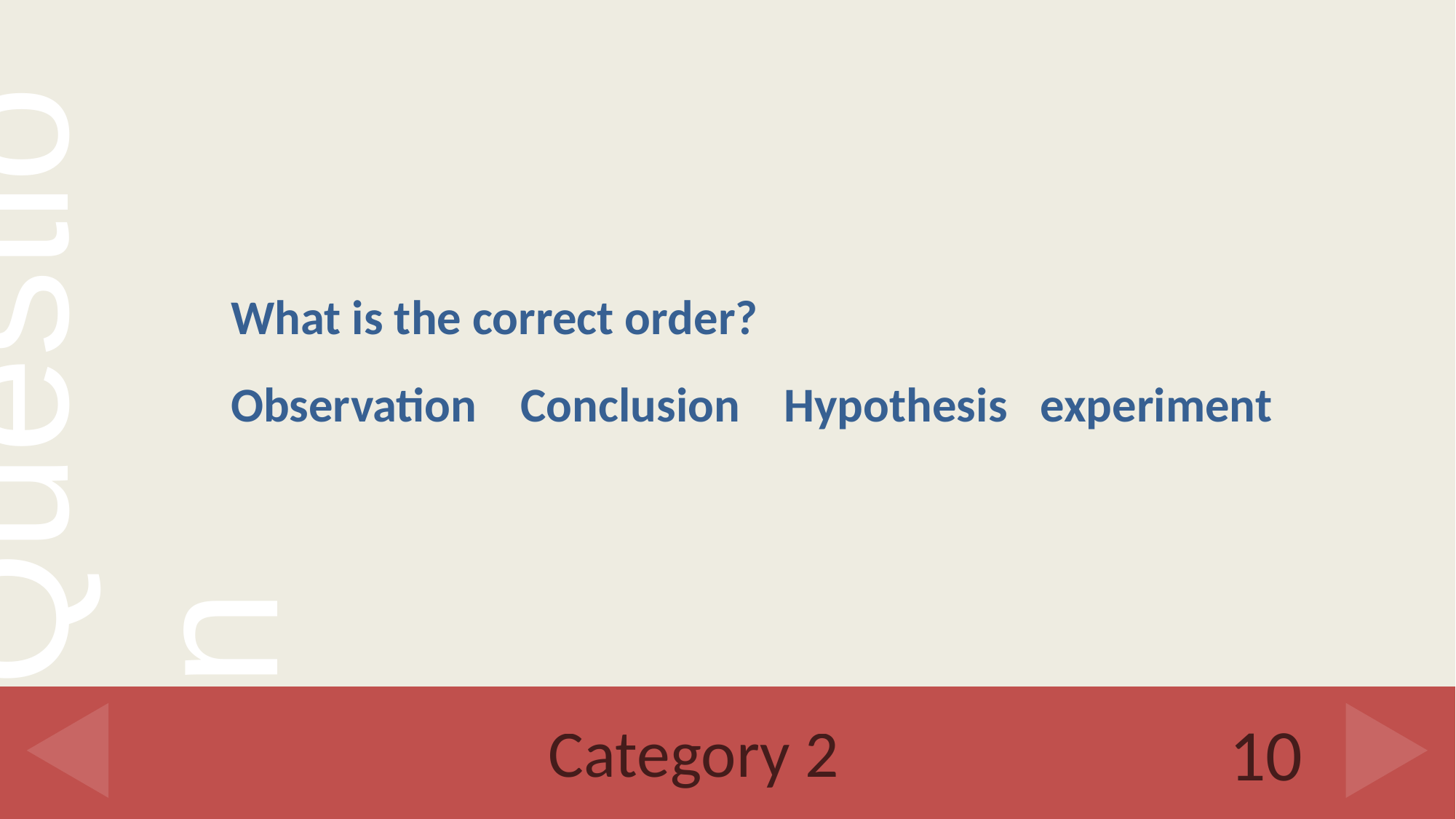

What is the correct order?
Observation    Conclusion    Hypothesis   experiment
# Category 2
10